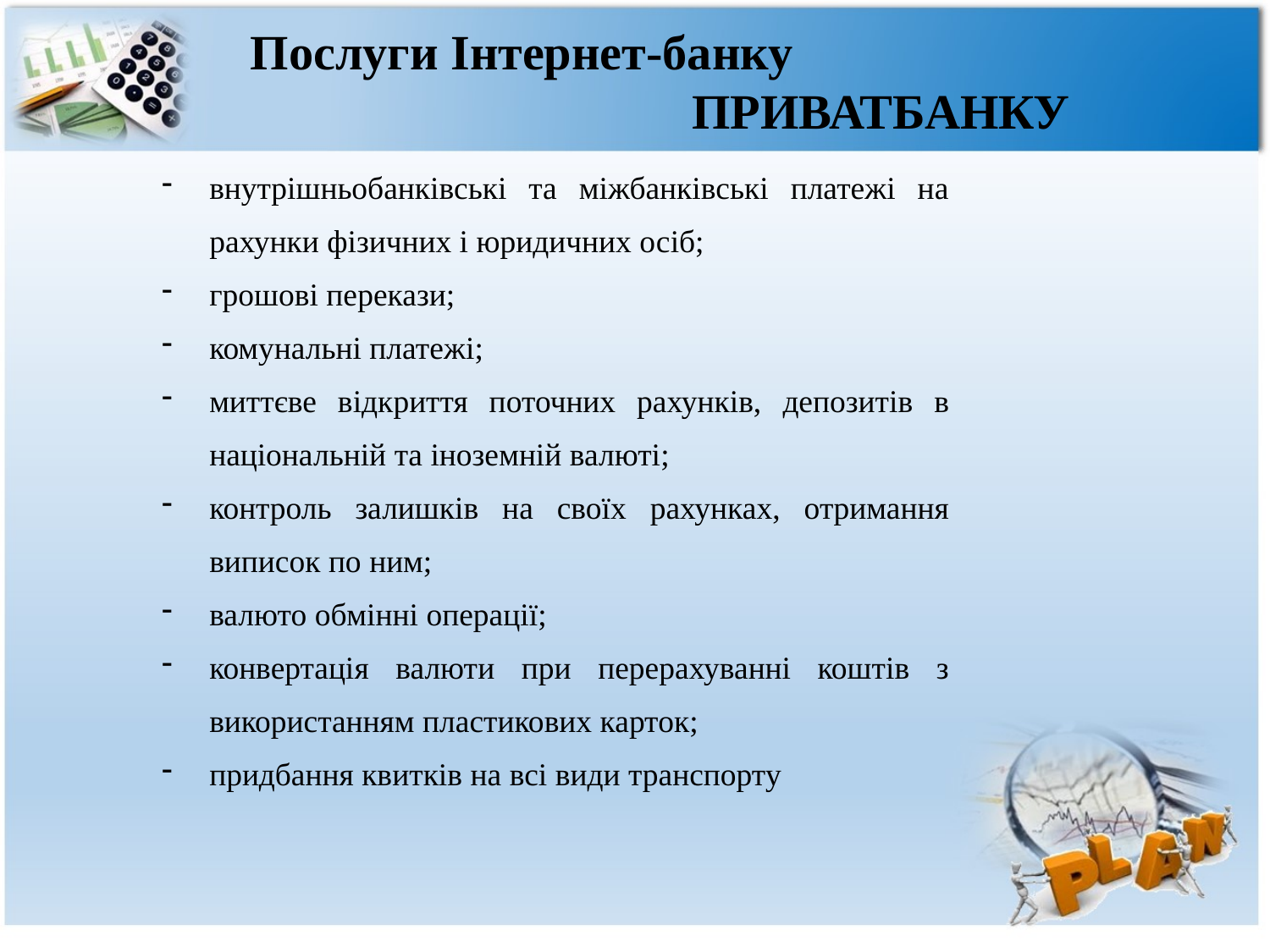

Послуги Інтернет-банку
                                    ПРИВАТБАНКУ
внутрішньобанківські та міжбанківські платежі на рахунки фізичних і юридичних осіб;
грошові перекази;
комунальні платежі;
миттєве відкриття поточних рахунків, депозитів в національній та іноземній валюті;
контроль залишків на своїх рахунках, отримання виписок по ним;
валюто обмінні операції;
конвертація валюти при перерахуванні коштів з використанням пластикових карток;
придбання квитків на всі види транспорту